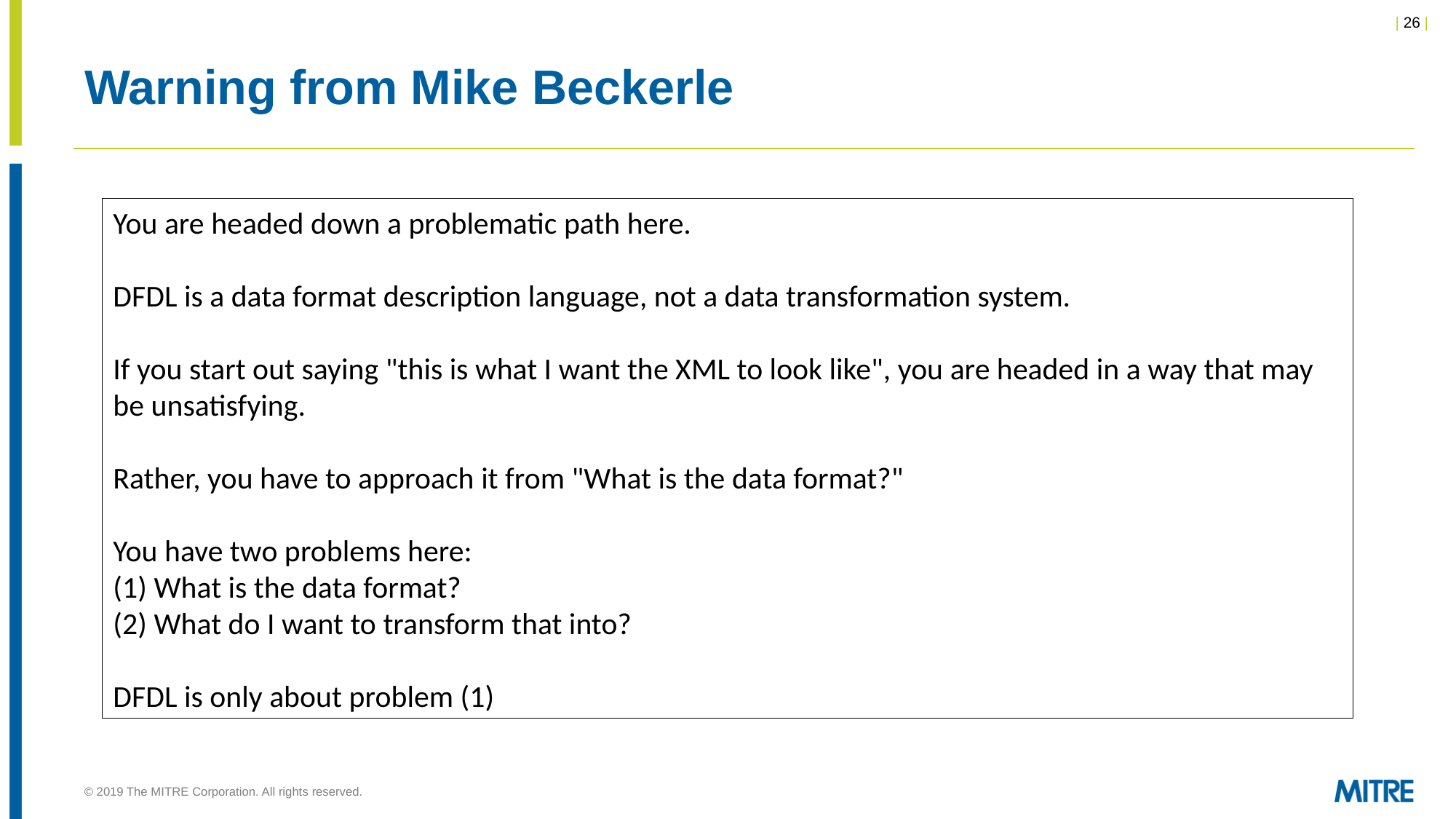

# Warning from Mike Beckerle
You are headed down a problematic path here.

DFDL is a data format description language, not a data transformation system.

If you start out saying "this is what I want the XML to look like", you are headed in a way that may be unsatisfying.

Rather, you have to approach it from "What is the data format?"

You have two problems here:
(1) What is the data format?
(2) What do I want to transform that into?

DFDL is only about problem (1)
© 2019 The MITRE Corporation. All rights reserved.